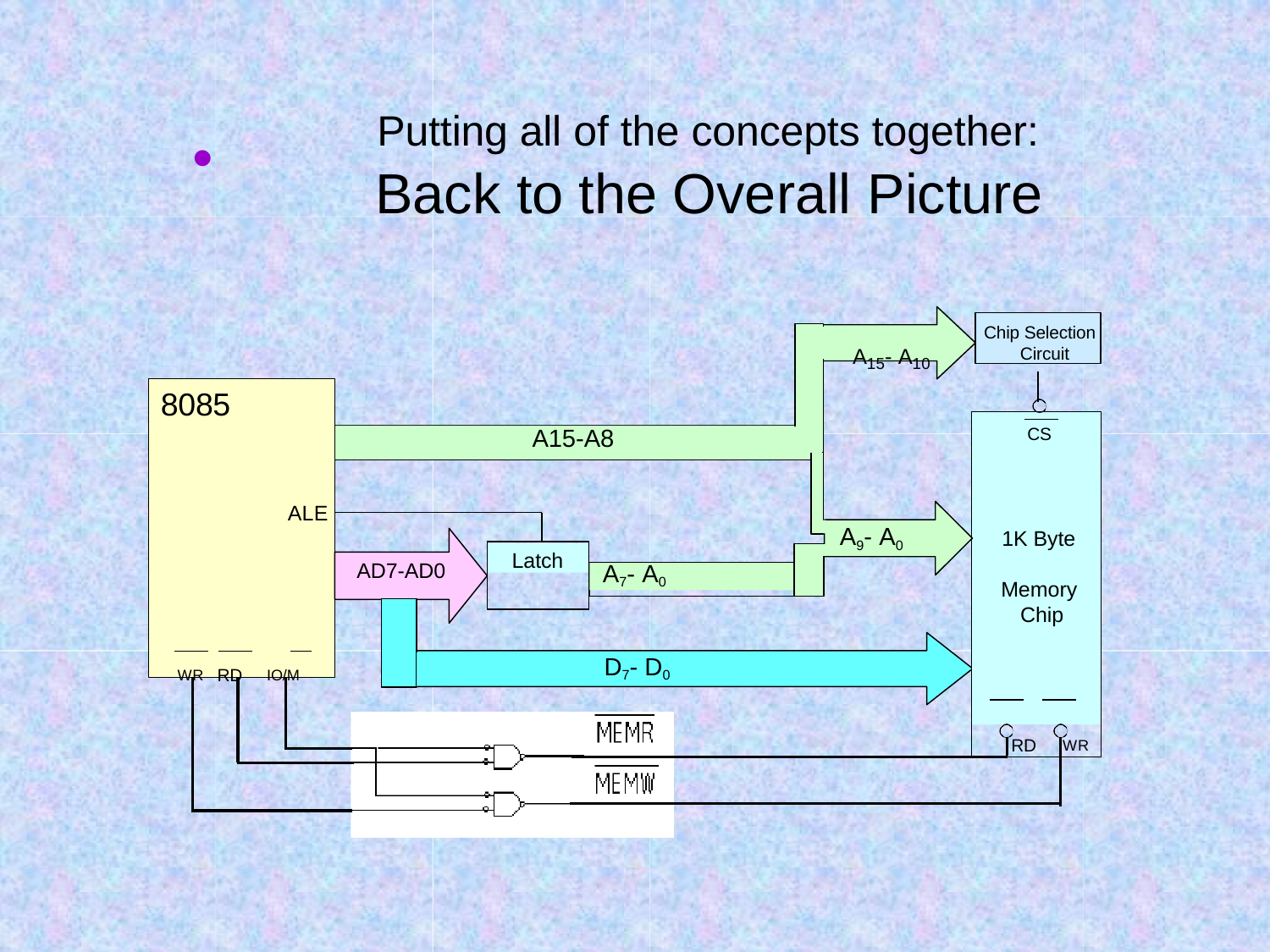

Putting all of the concepts together:
Back to the Overall Picture
•

Chip Selection  Circuit

A15- A10

8085

CS

1K Byte  Memory  Chip

RD	WR

A15-A8

ALE

A9- A0

Latch

AD7-AD0

A7- A0

D7- D0

WR   RD	IO/M